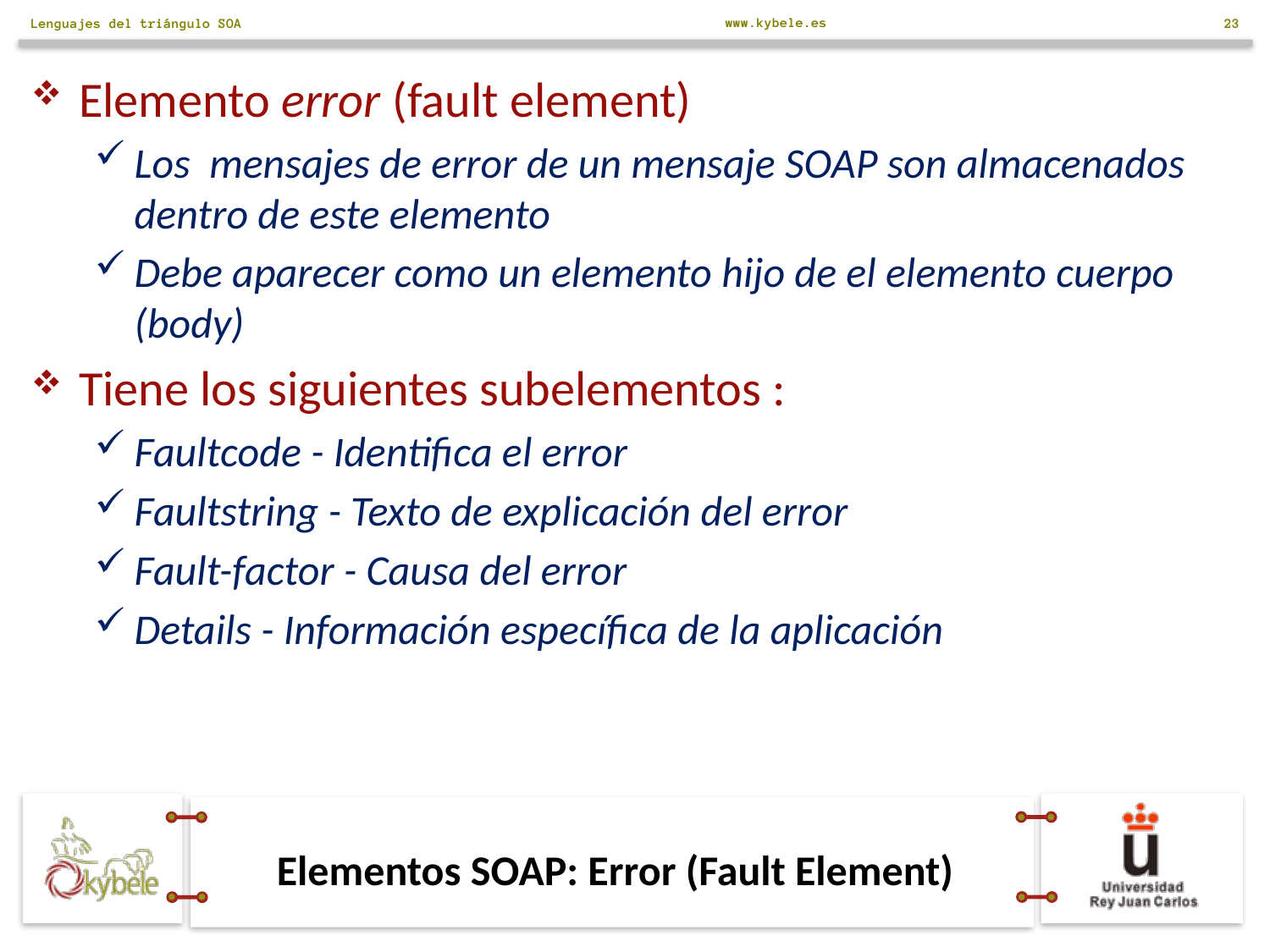

Lenguajes del triángulo SOA
23
Elemento error (fault element)
Los  mensajes de error de un mensaje SOAP son almacenados dentro de este elemento
Debe aparecer como un elemento hijo de el elemento cuerpo (body)
Tiene los siguientes subelementos :
Faultcode - Identifica el error
Faultstring - Texto de explicación del error
Fault-factor - Causa del error
Details - Información específica de la aplicación
# Elementos SOAP: Error (Fault Element)